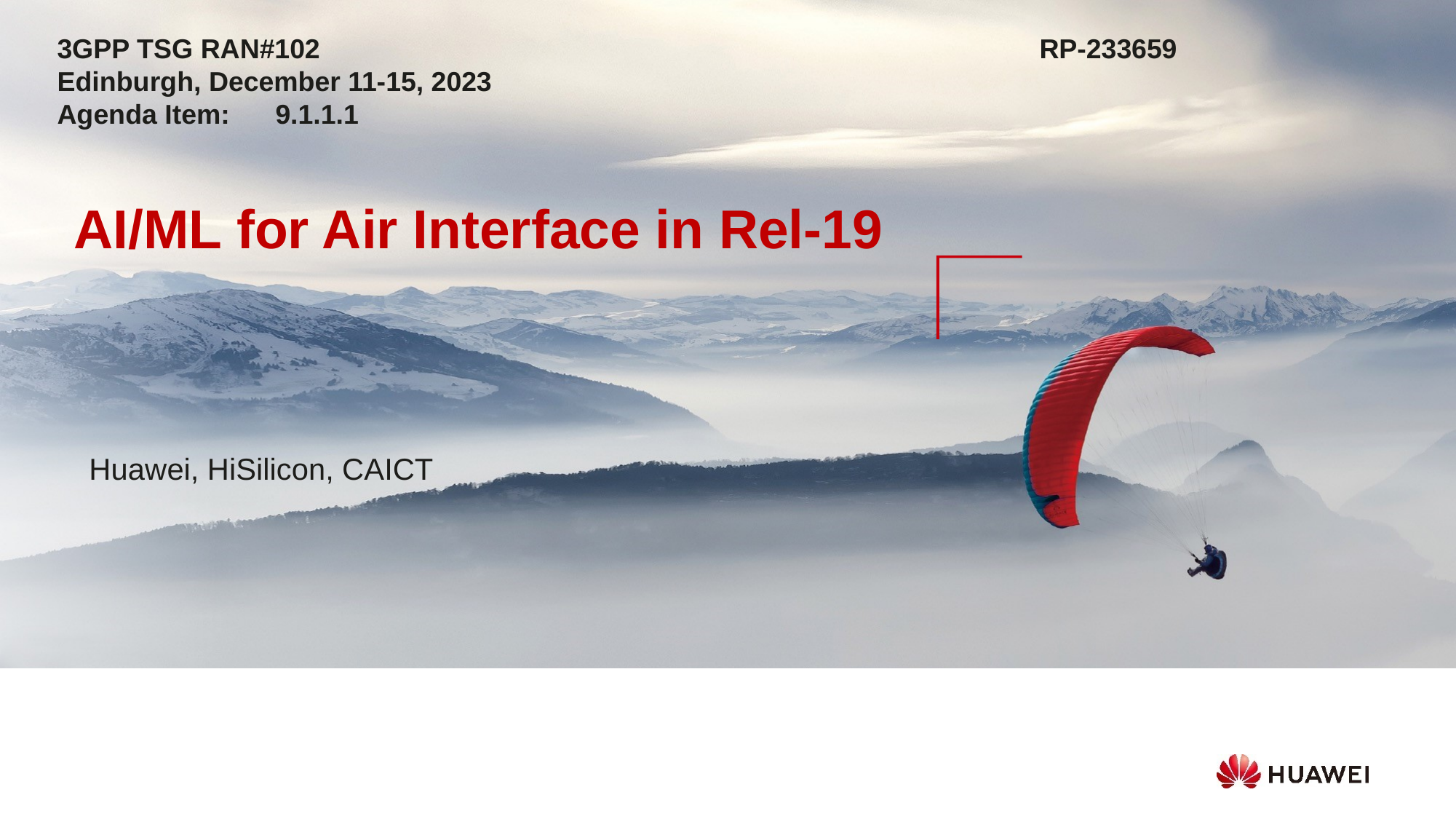

3GPP TSG RAN#102							RP-233659
Edinburgh, December 11-15, 2023
Agenda Item:	9.1.1.1
AI/ML for Air Interface in Rel-19

Huawei, HiSilicon, CAICT